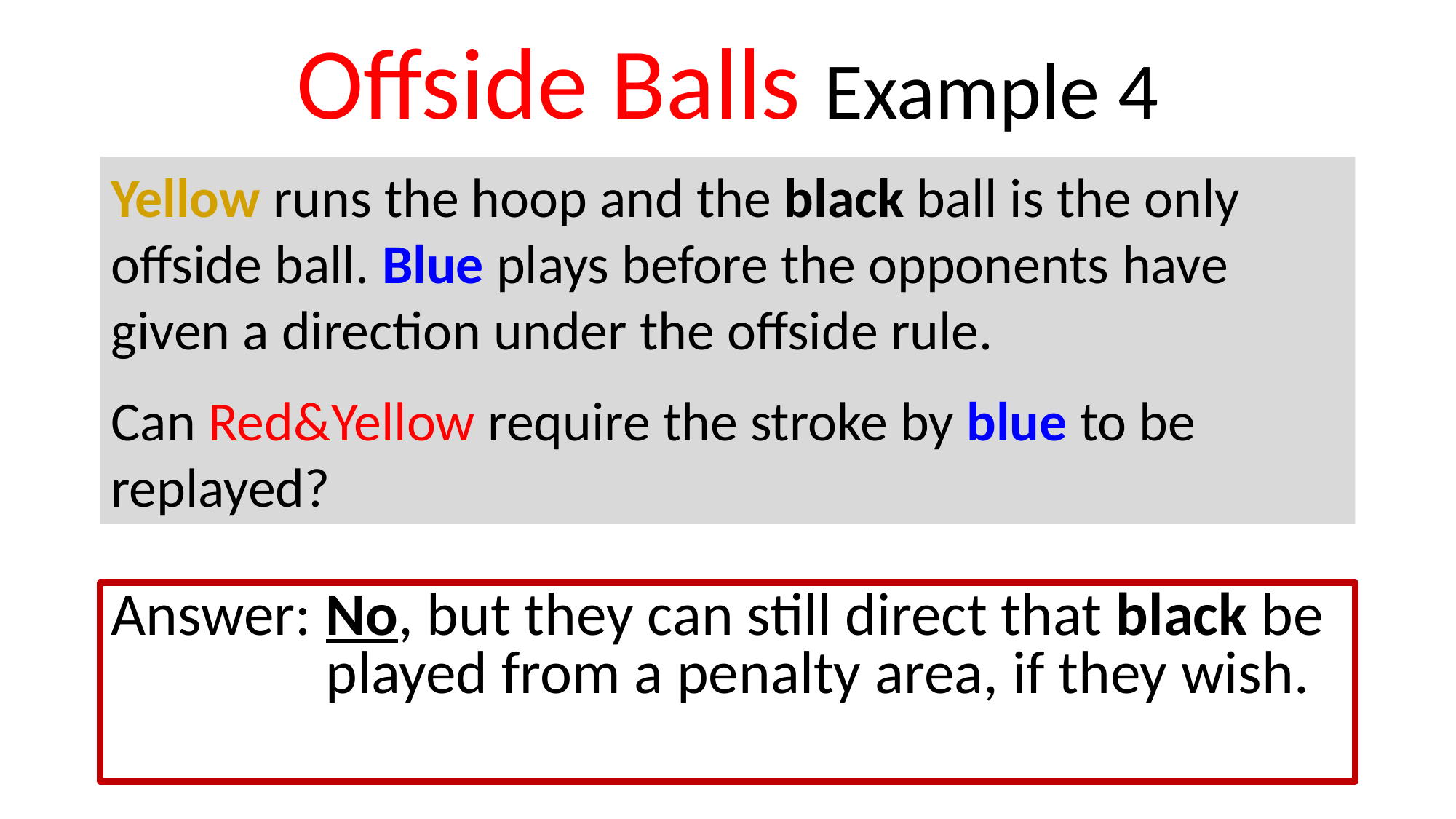

# Offside Balls Example 4
Yellow runs the hoop and the black ball is the only offside ball. Blue plays before the opponents have given a direction under the offside rule.
Can Red&Yellow require the stroke by blue to be replayed?

Answer:	No, but they can still direct that black be played from a penalty area, if they wish.